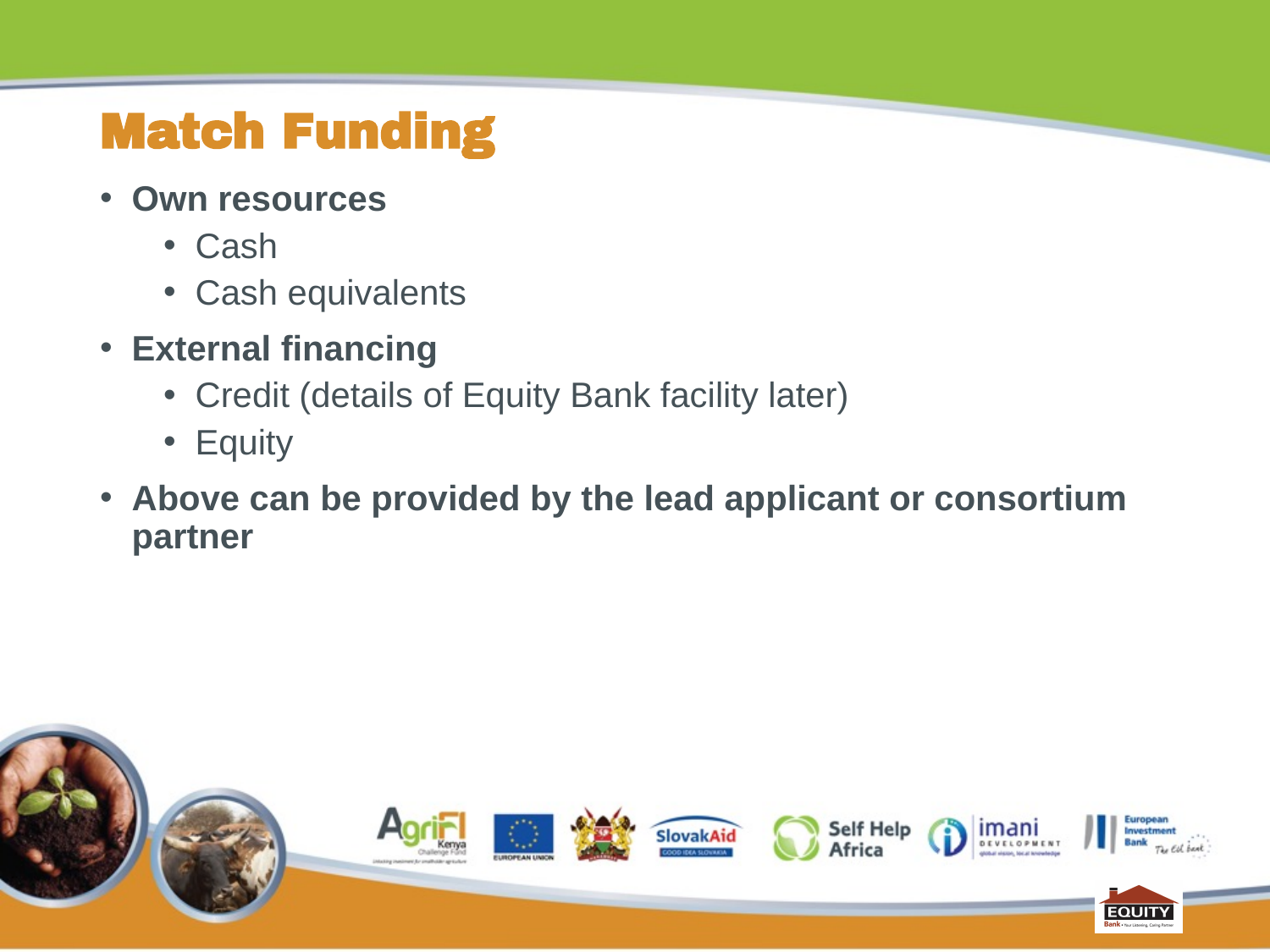

# Match Funding
Own resources
Cash
Cash equivalents
External financing
Credit (details of Equity Bank facility later)
Equity
Above can be provided by the lead applicant or consortium partner